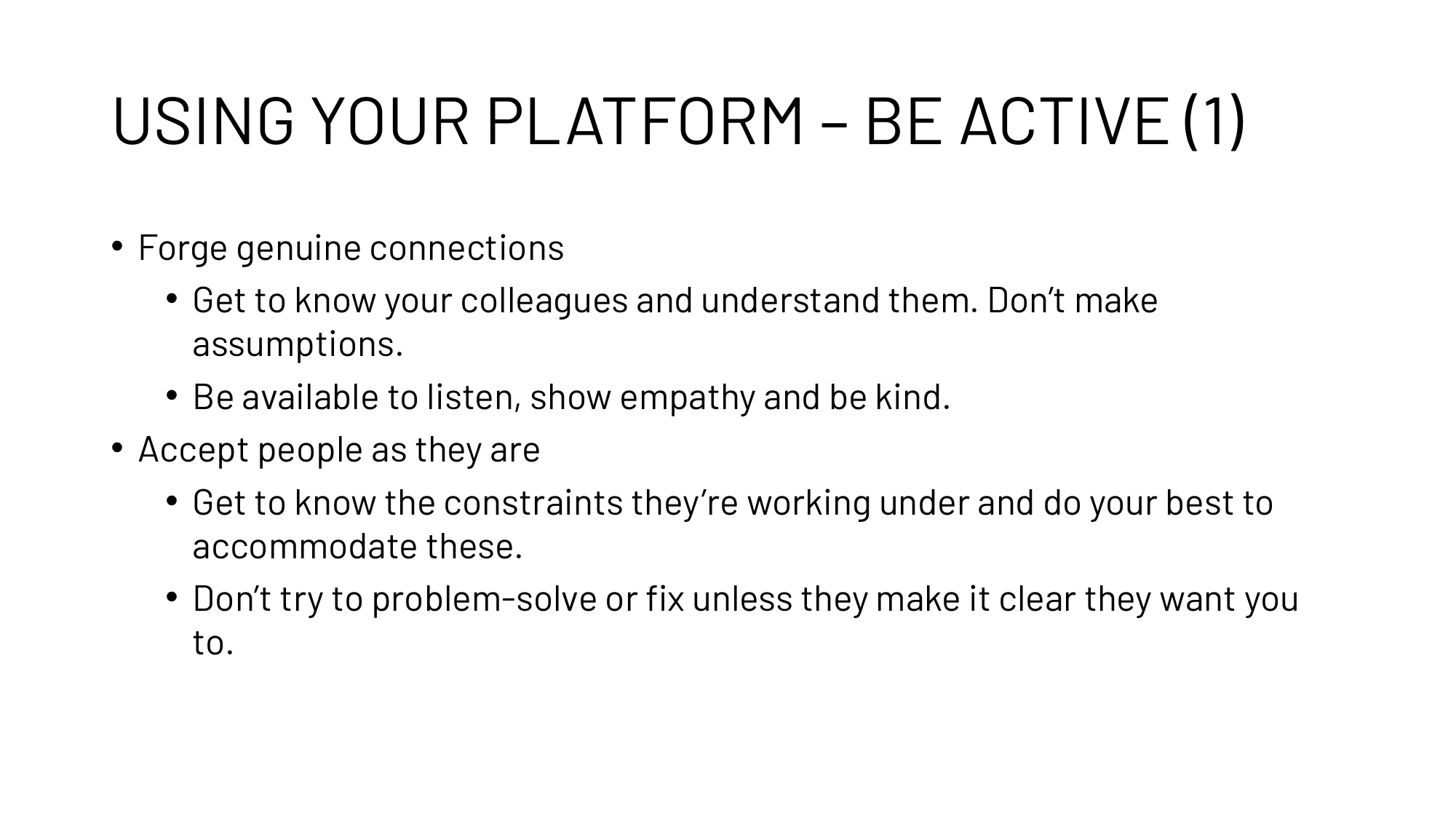

# USING YOUR PLATFORM – BE ACTIVE (1)
Forge genuine connections
Get to know your colleagues and understand them. Don’t make assumptions.
Be available to listen, show empathy and be kind.
Accept people as they are
Get to know the constraints they’re working under and do your best to accommodate these.
Don’t try to problem-solve or fix unless they make it clear they want you to.